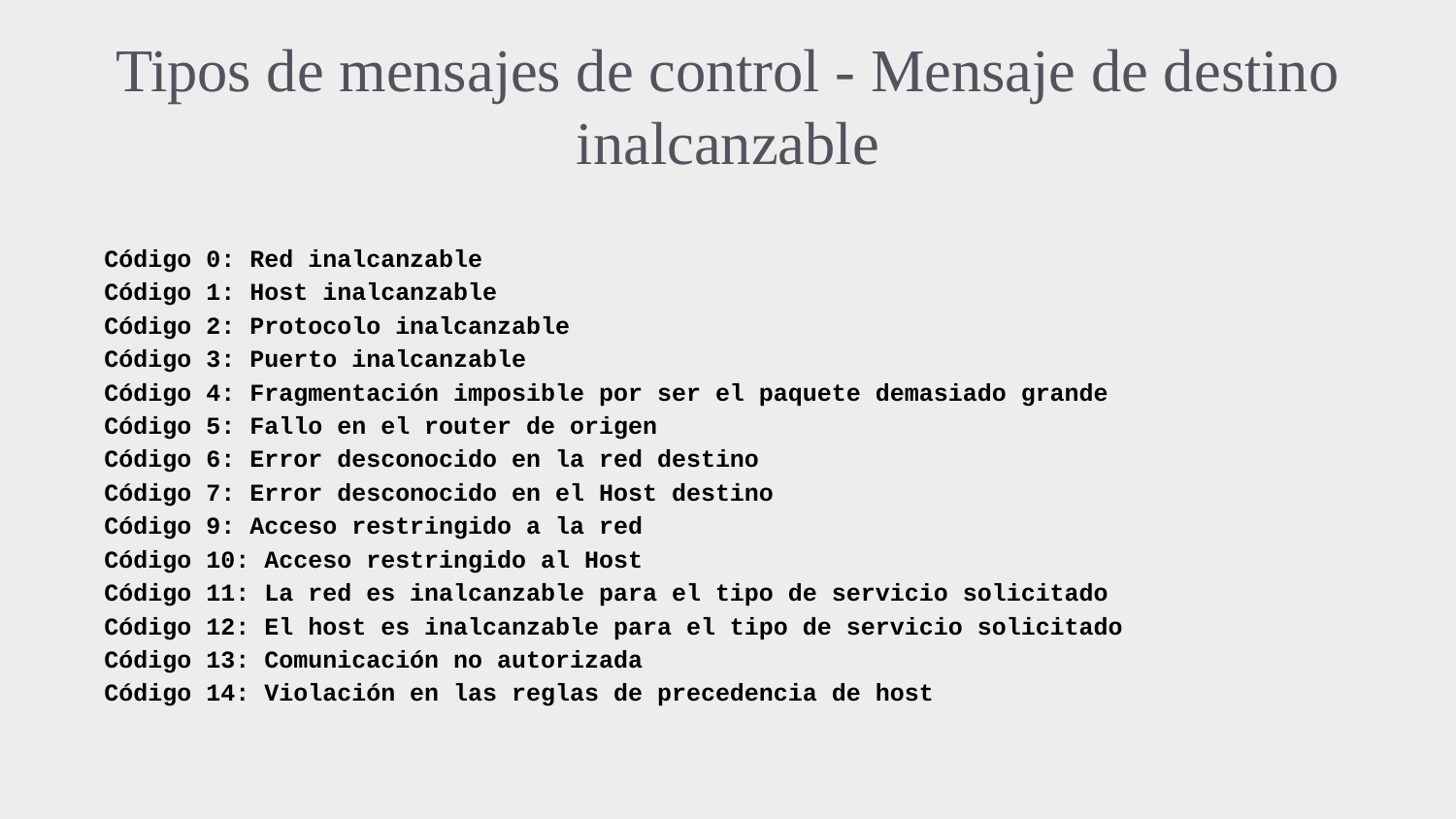

# Tipos de mensajes de control - Mensaje de destino inalcanzable

Código 0: Red inalcanzable
Código 1: Host inalcanzable
Código 2: Protocolo inalcanzable
Código 3: Puerto inalcanzable
Código 4: Fragmentación imposible por ser el paquete demasiado grande
Código 5: Fallo en el router de origen
Código 6: Error desconocido en la red destino
Código 7: Error desconocido en el Host destino
Código 9: Acceso restringido a la red
Código 10: Acceso restringido al Host
Código 11: La red es inalcanzable para el tipo de servicio solicitado
Código 12: El host es inalcanzable para el tipo de servicio solicitado
Código 13: Comunicación no autorizada
Código 14: Violación en las reglas de precedencia de host